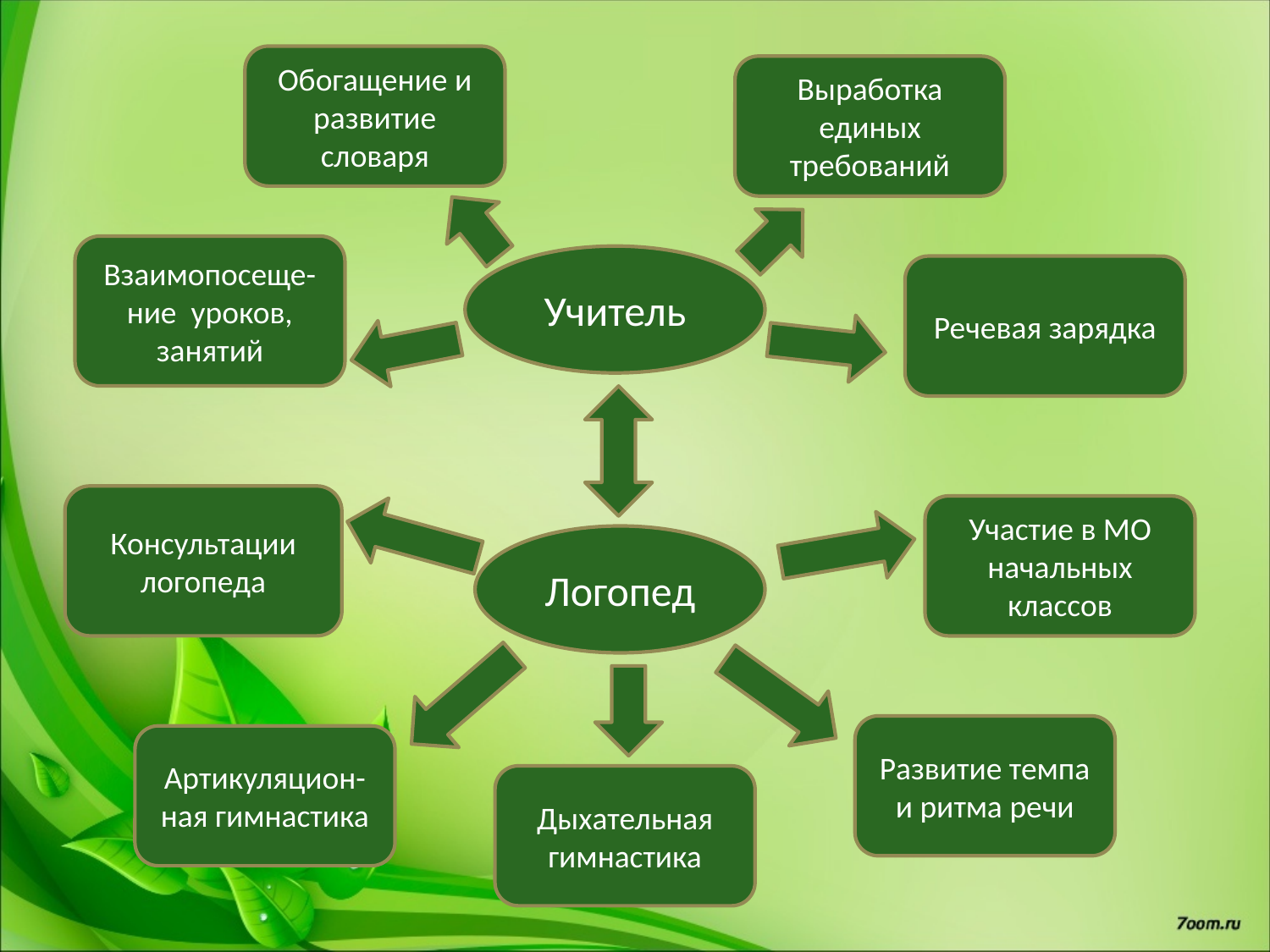

Обогащение и развитие словаря
Выработка единых требований

Взаимопосеще-ние  уроков, занятий
Учитель
Речевая зарядка

Консультации логопеда
Участие в МО начальных классов

Логопед

Развитие темпа и ритма речи
Артикуляцион-ная гимнастика
Дыхательная гимнастика